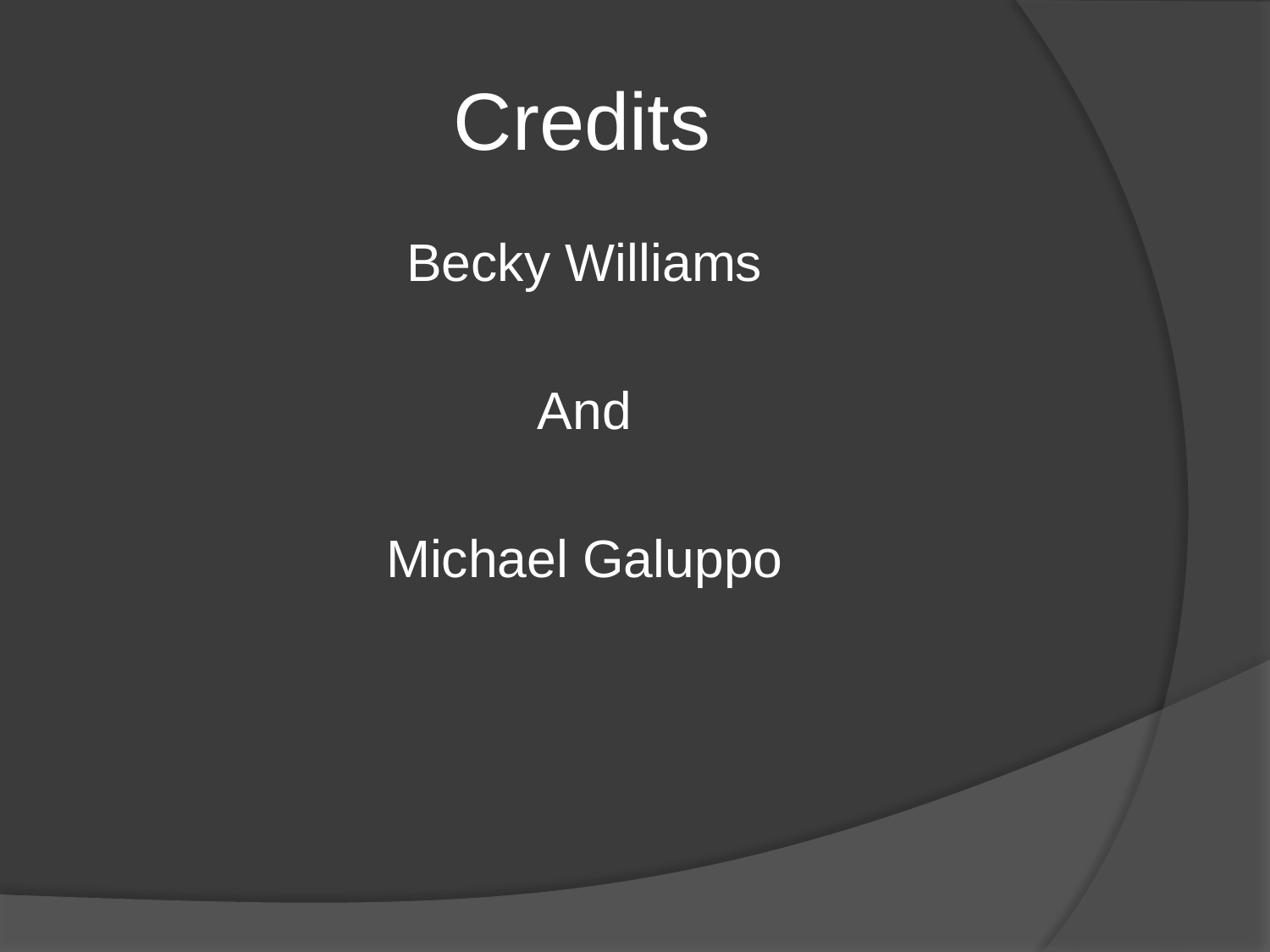

# Credits
Becky Williams

And

Michael Galuppo